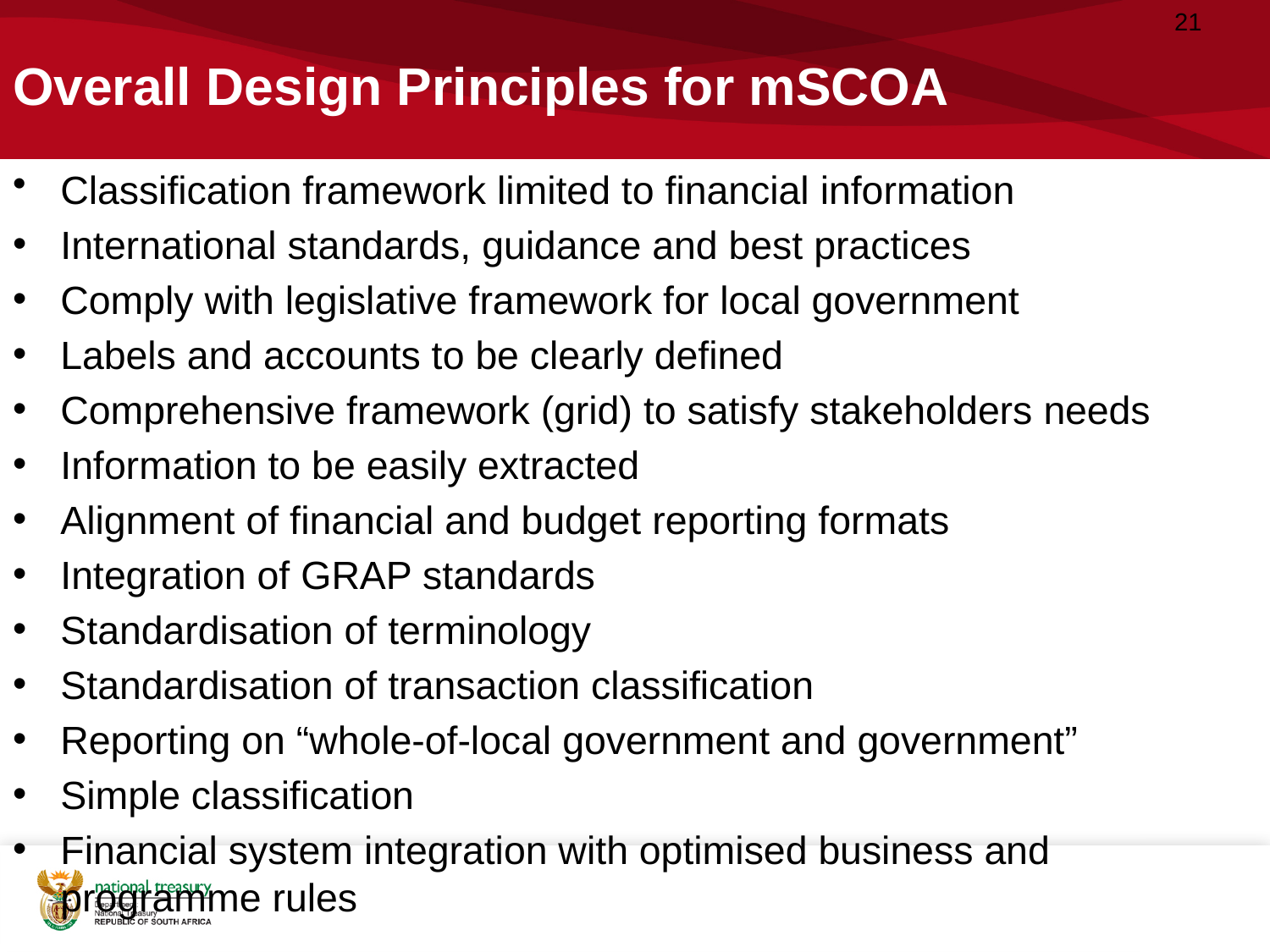

# Overall Design Principles for mSCOA
21
Classification framework limited to financial information
International standards, guidance and best practices
Comply with legislative framework for local government
Labels and accounts to be clearly defined
Comprehensive framework (grid) to satisfy stakeholders needs
Information to be easily extracted
Alignment of financial and budget reporting formats
Integration of GRAP standards
Standardisation of terminology
Standardisation of transaction classification
Reporting on “whole-of-local government and government”
Simple classification
Financial system integration with optimised business and programme rules